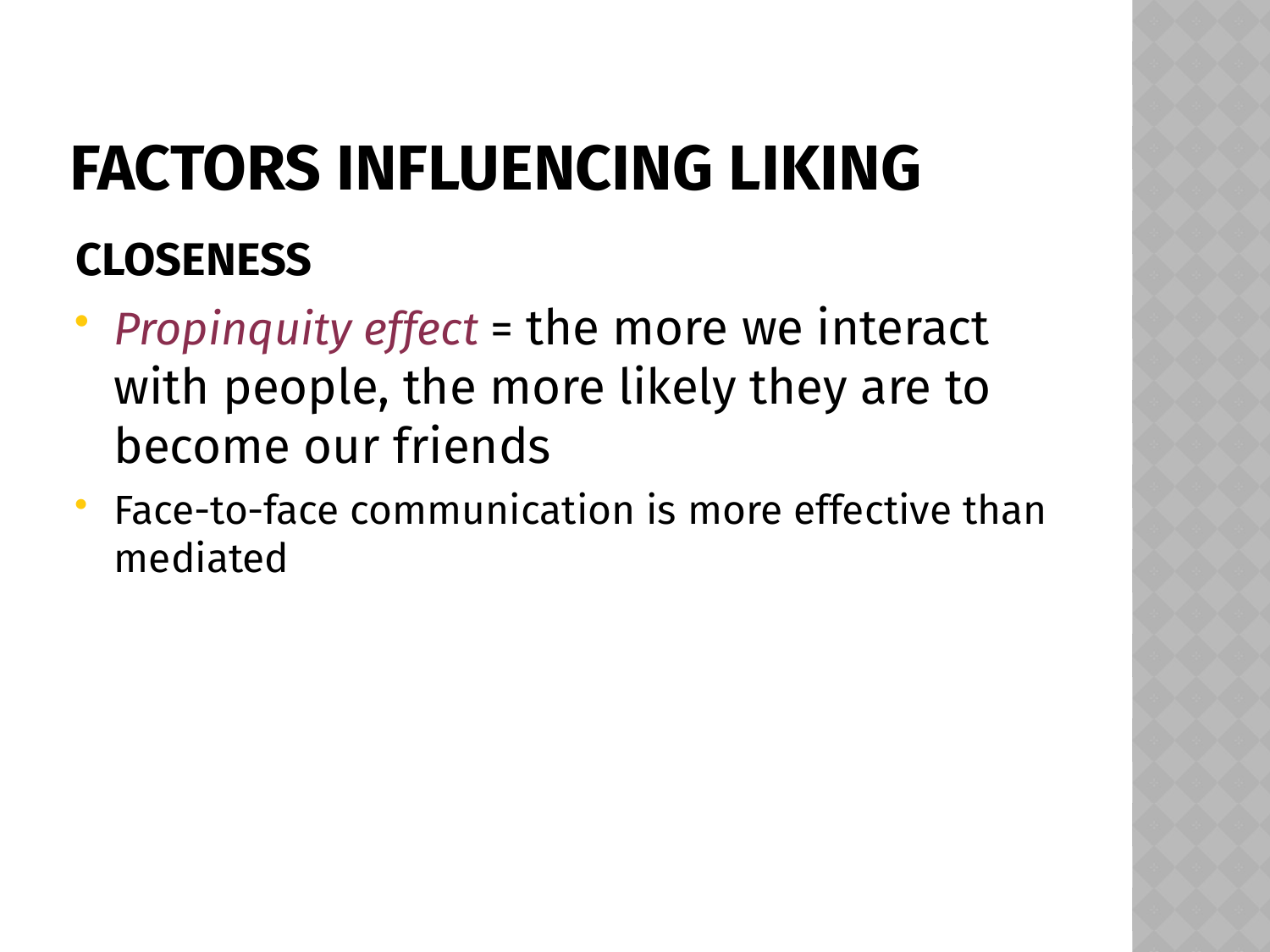

# Factors influencing liking
CLOSENESS
Propinquity effect = the more we interact with people, the more likely they are to become our friends
Face-to-face communication is more effective than mediated